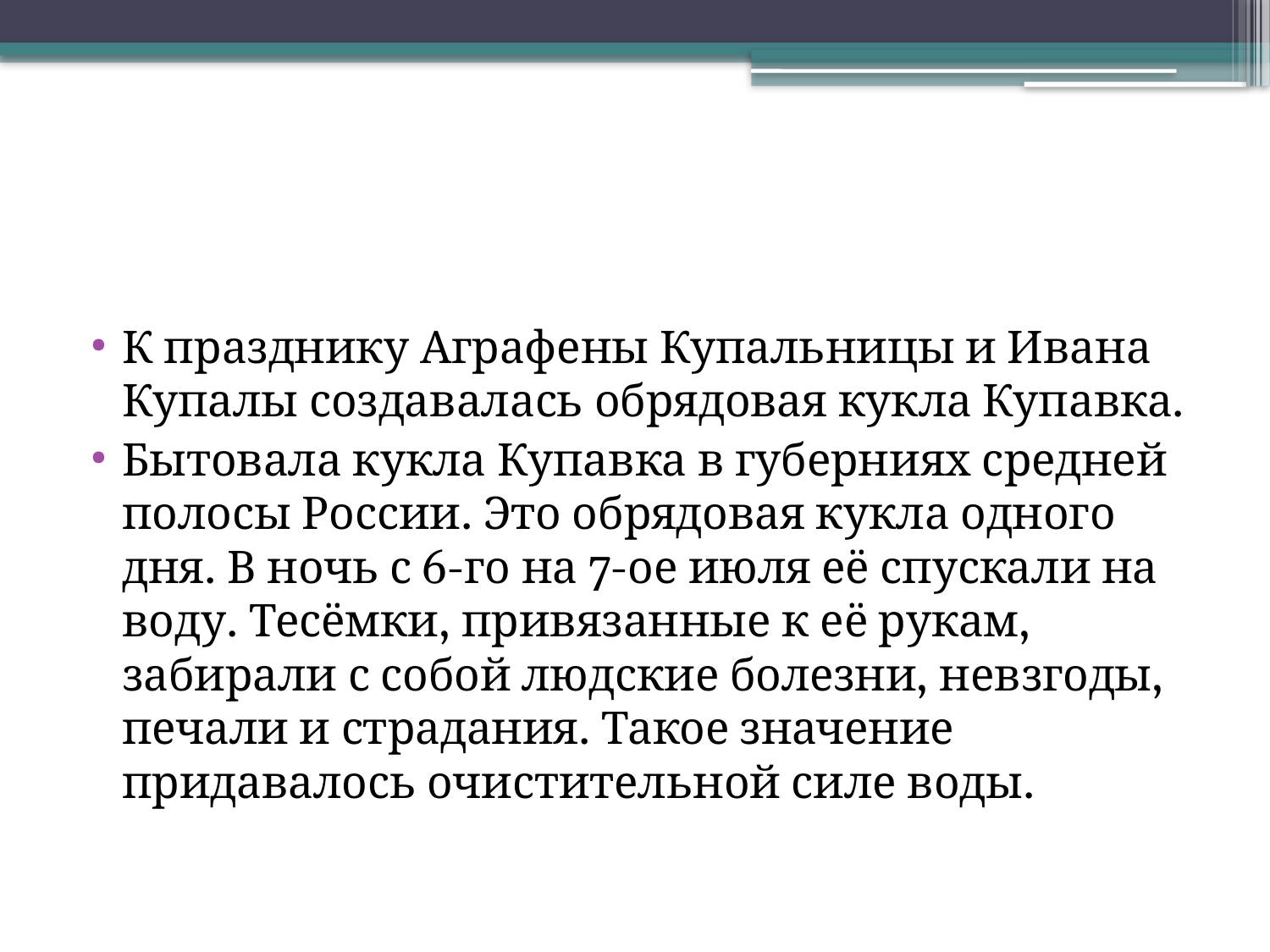

#
К празднику Аграфены Купальницы и Ивана Купалы создавалась обрядовая кукла Купавка.
Бытовала кукла Купавка в губерниях средней полосы России. Это обрядовая кукла одного дня. В ночь с 6-го на 7-ое июля её спускали на воду. Тесёмки, привязанные к её рукам, забирали с собой людские болезни, невзгоды, печали и страдания. Такое значение придавалось очистительной силе воды.